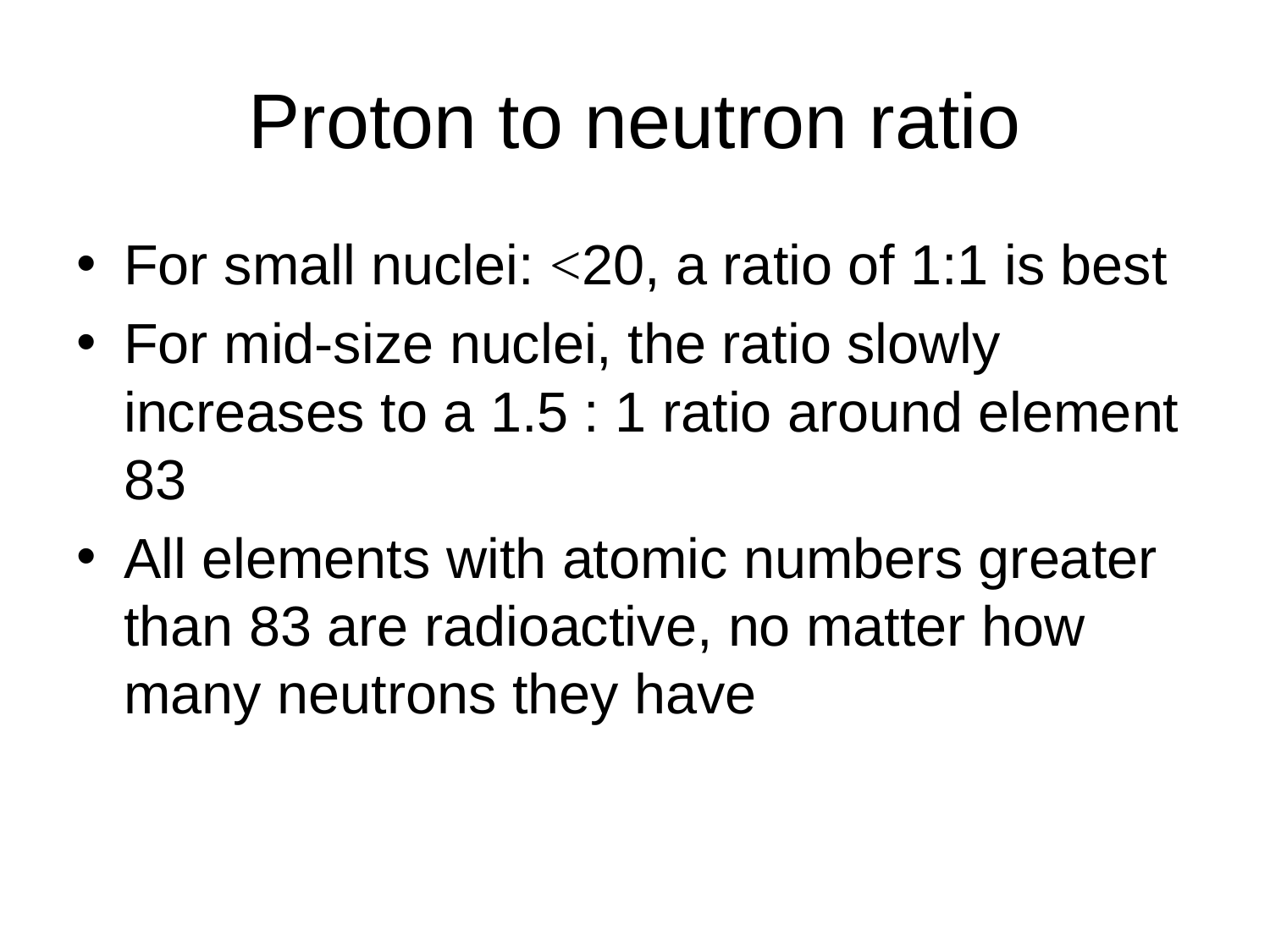

# Proton to neutron ratio
For small nuclei: <20, a ratio of 1:1 is best
For mid-size nuclei, the ratio slowly increases to a 1.5 : 1 ratio around element 83
All elements with atomic numbers greater than 83 are radioactive, no matter how many neutrons they have